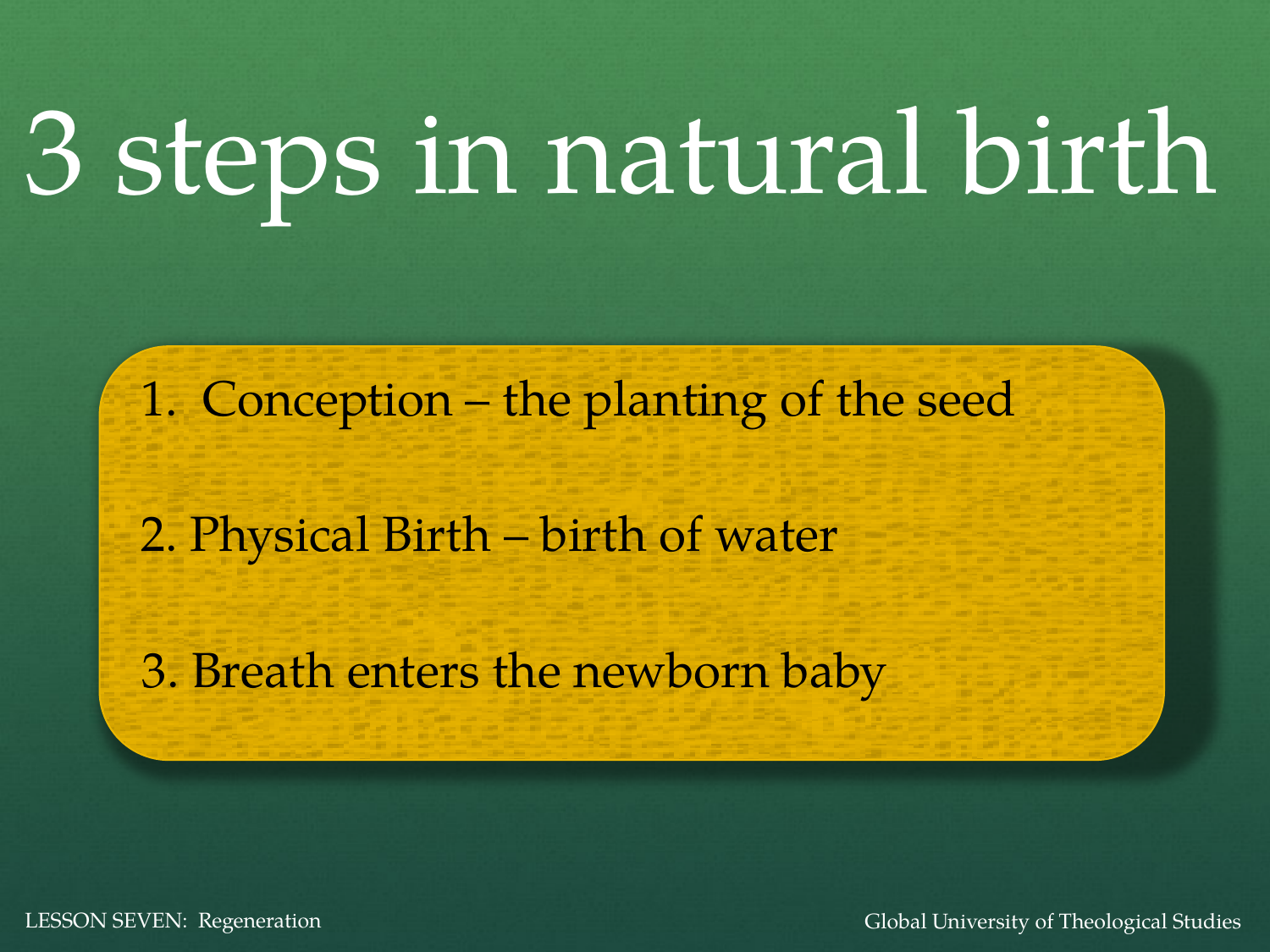

3 steps in natural birth

1.  Conception – the planting of the seed
2. Physical Birth – birth of water
3. Breath enters the newborn baby
Global University of Theological Studies
LESSON SEVEN:  Regeneration